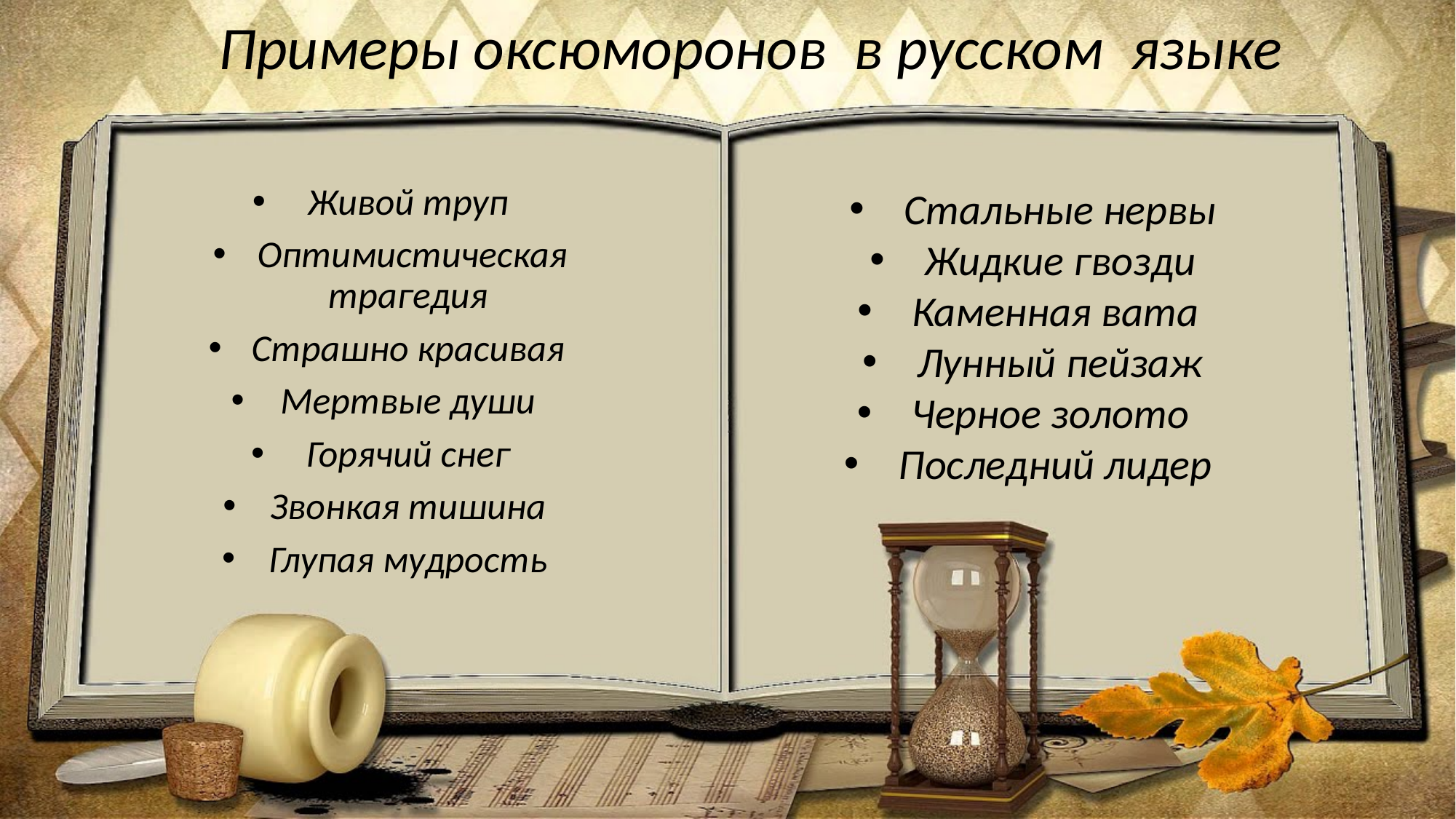

# Примеры оксюморонов  в русском  языке
Живой труп
Оптимистическая трагедия
Страшно красивая
Мертвые души
Горячий снег
Звонкая тишина
Глупая мудрость

Стальные нервы
Жидкие гвозди
Каменная вата
Лунный пейзаж
Черное золото
Последний лидер